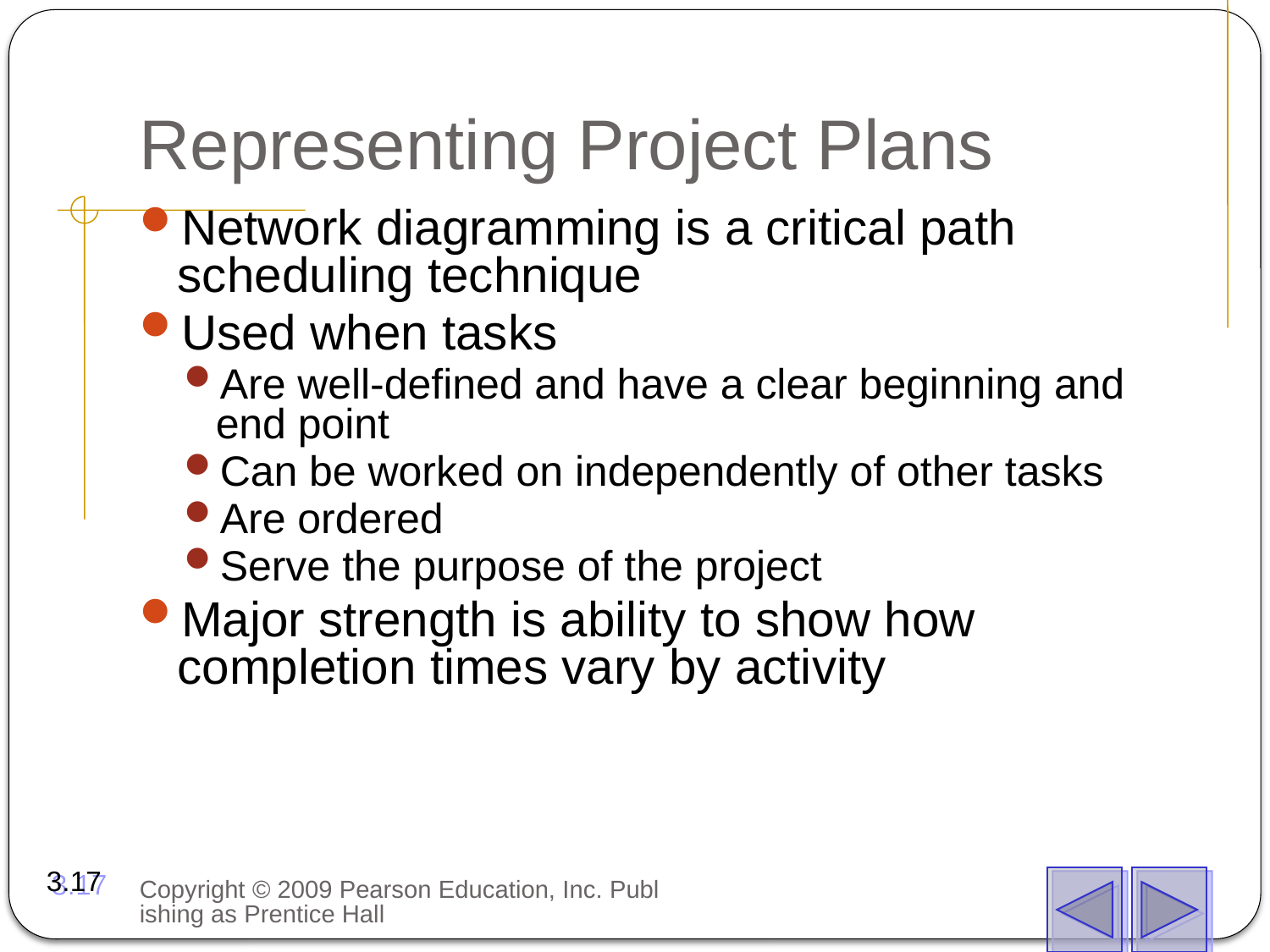

# Representing Project Plans
Network diagramming is a critical path scheduling technique
Used when tasks
Are well-defined and have a clear beginning and end point
Can be worked on independently of other tasks
Are ordered
Serve the purpose of the project
Major strength is ability to show how completion times vary by activity
3.17
Copyright © 2009 Pearson Education, Inc. Publishing as Prentice Hall